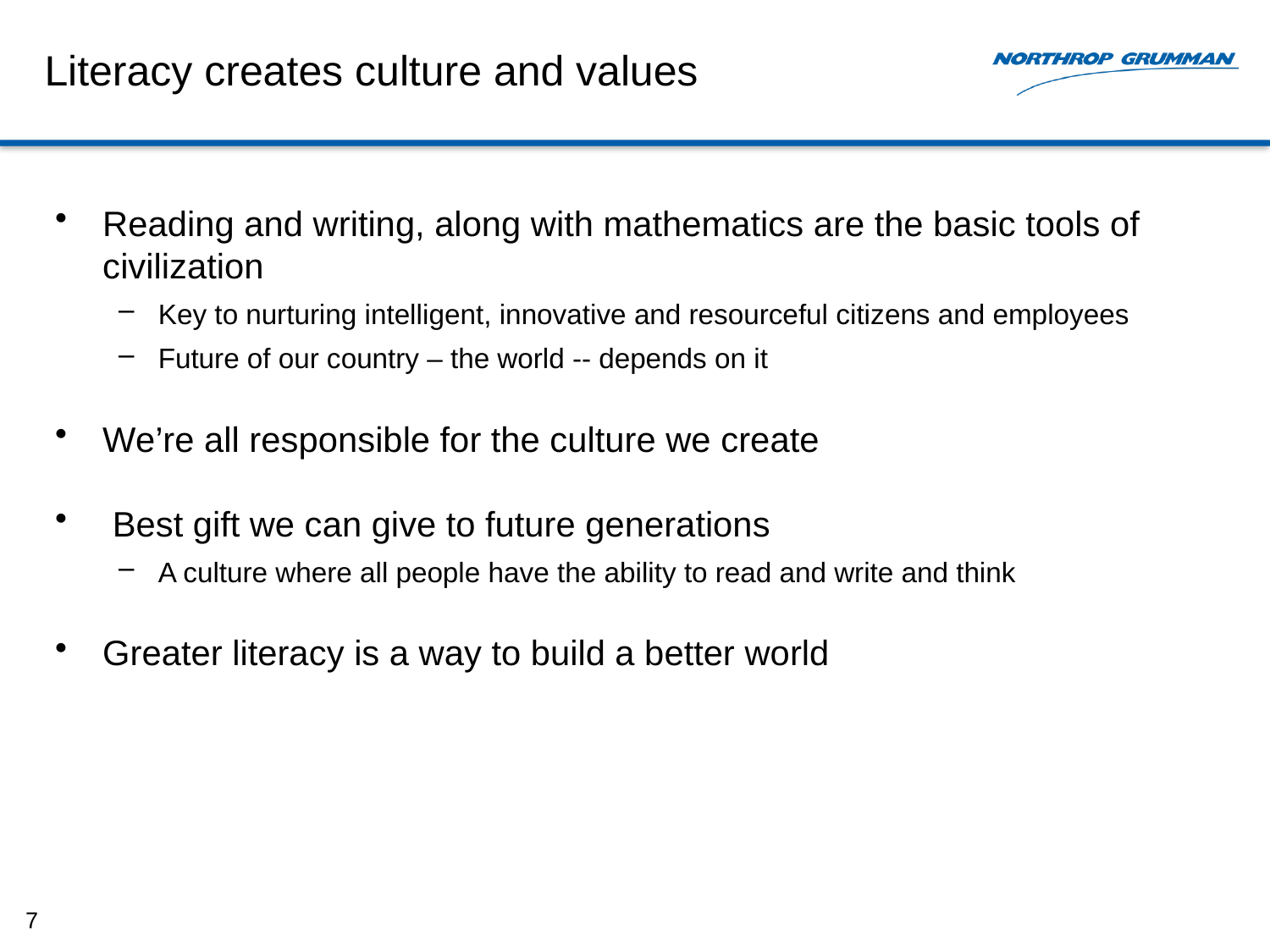

# Literacy creates culture and values
Reading and writing, along with mathematics are the basic tools of civilization
Key to nurturing intelligent, innovative and resourceful citizens and employees
Future of our country – the world -- depends on it
We’re all responsible for the culture we create
 Best gift we can give to future generations
A culture where all people have the ability to read and write and think
Greater literacy is a way to build a better world

7